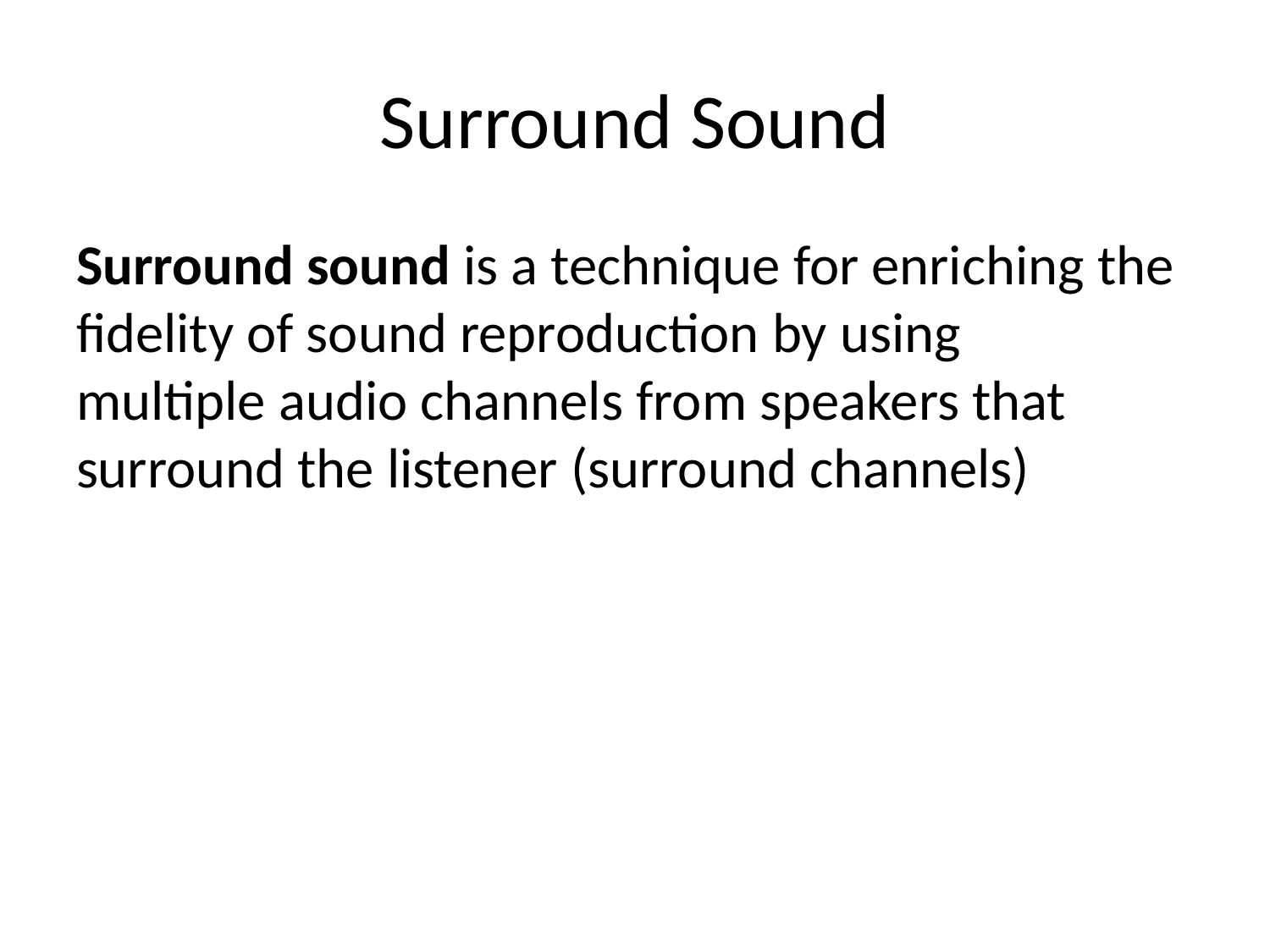

# Surround Sound
Surround sound is a technique for enriching the fidelity of sound reproduction by using multiple audio channels from speakers that surround the listener (surround channels)